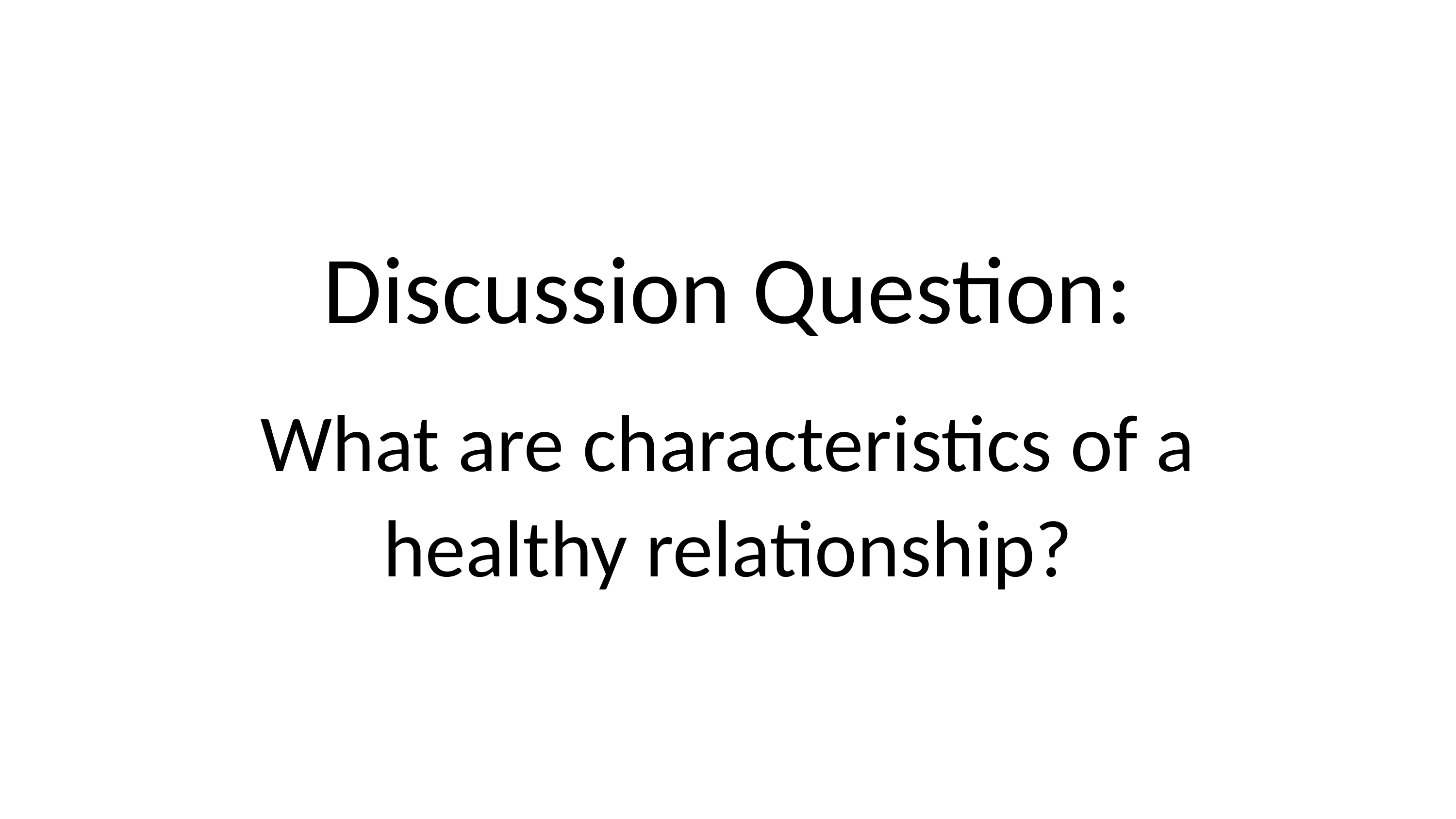

Discussion Question:
What are characteristics of a healthy relationship?